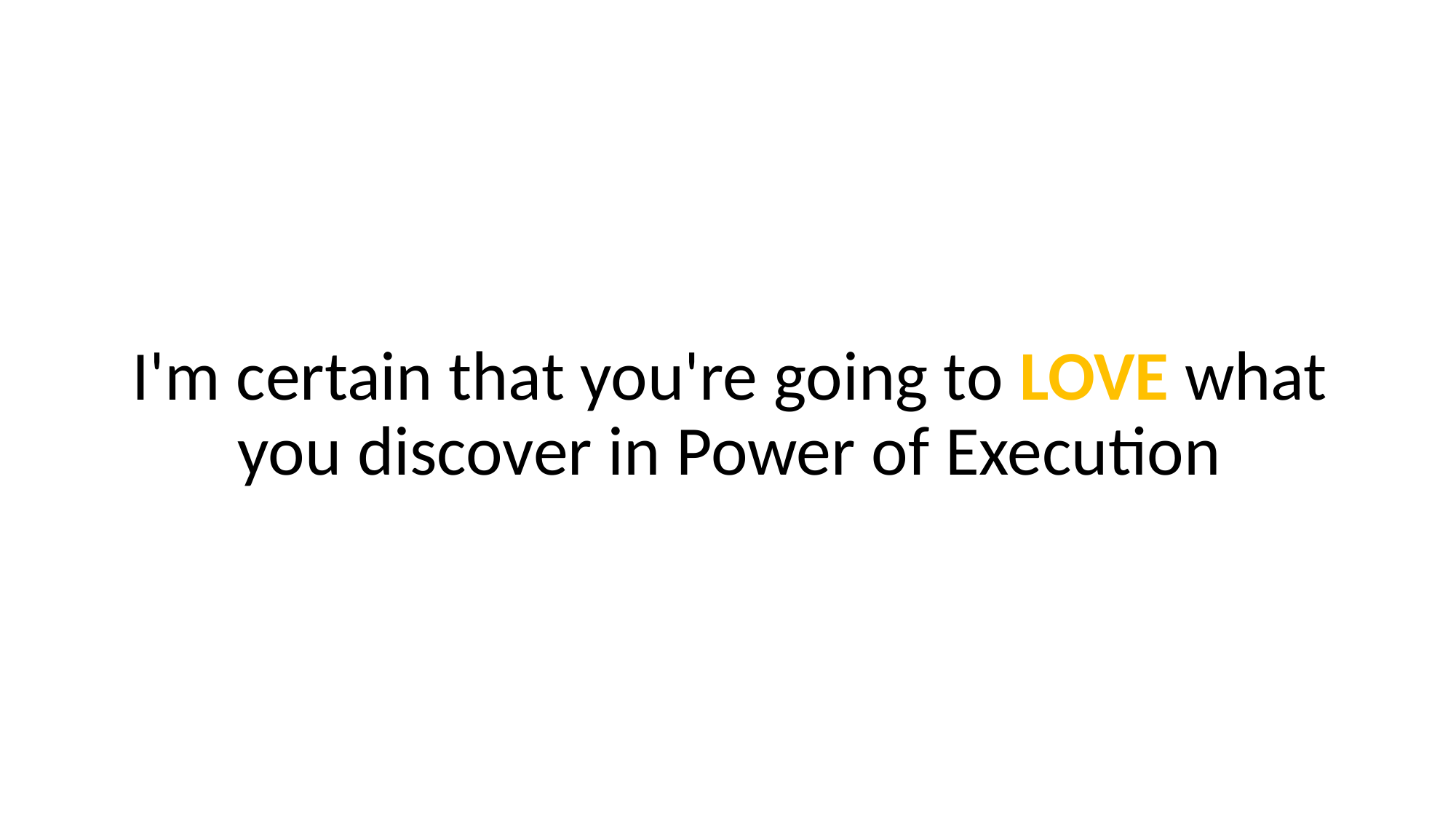

I'm certain that you're going to LOVE what you discover in Power of Execution